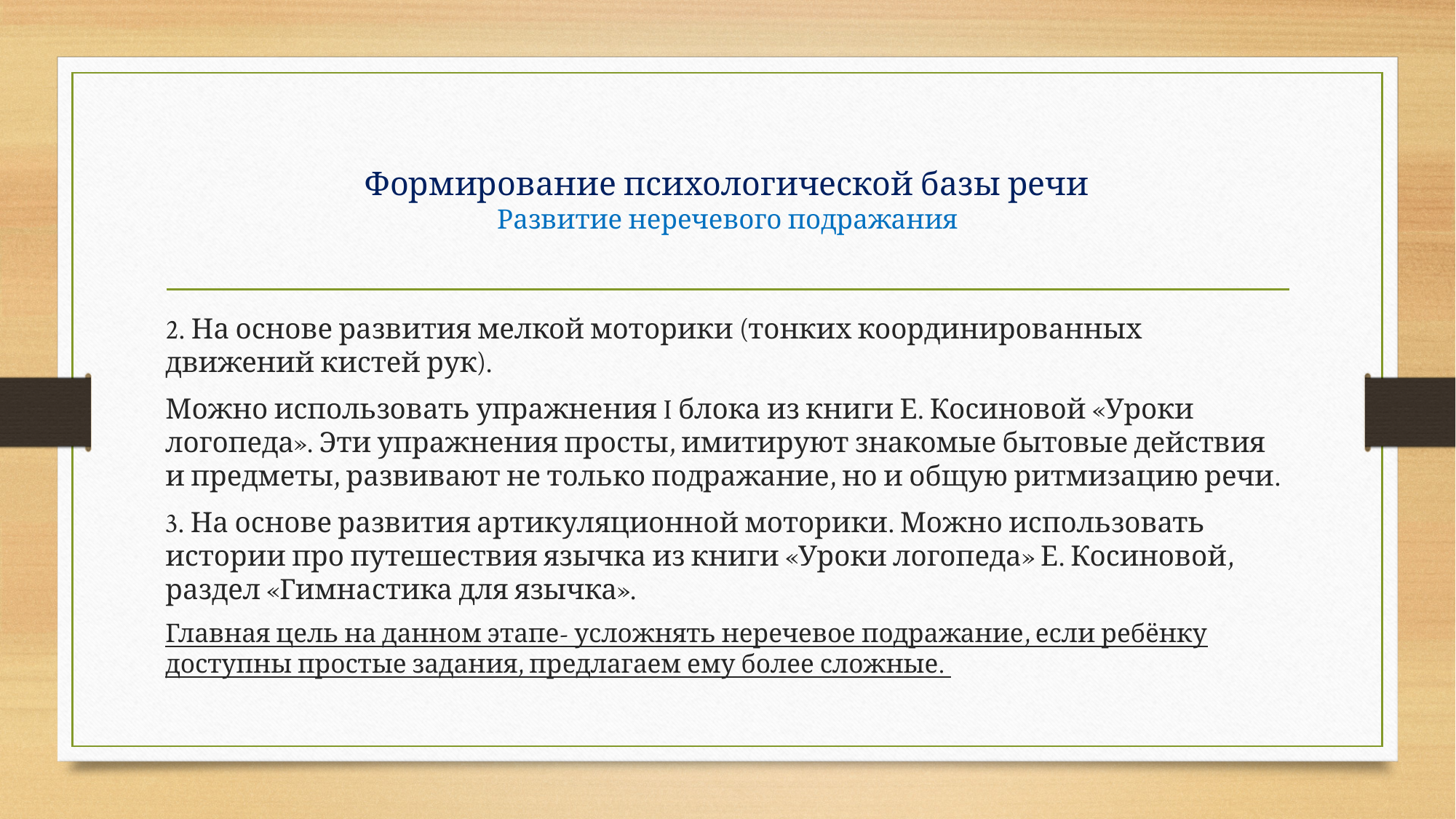

# Формирование психологической базы речи Развитие неречевого подражания
2. На основе развития мелкой моторики (тонких координированных движений кистей рук).
Можно использовать упражнения I блока из книги Е. Косиновой «Уроки логопеда». Эти упражнения просты, имитируют знакомые бытовые действия и предметы, развивают не только подражание, но и общую ритмизацию речи.
3. На основе развития артикуляционной моторики. Можно использовать истории про путешествия язычка из книги «Уроки логопеда» Е. Косиновой, раздел «Гимнастика для язычка».
Главная цель на данном этапе- усложнять неречевое подражание, если ребёнку доступны простые задания, предлагаем ему более сложные.